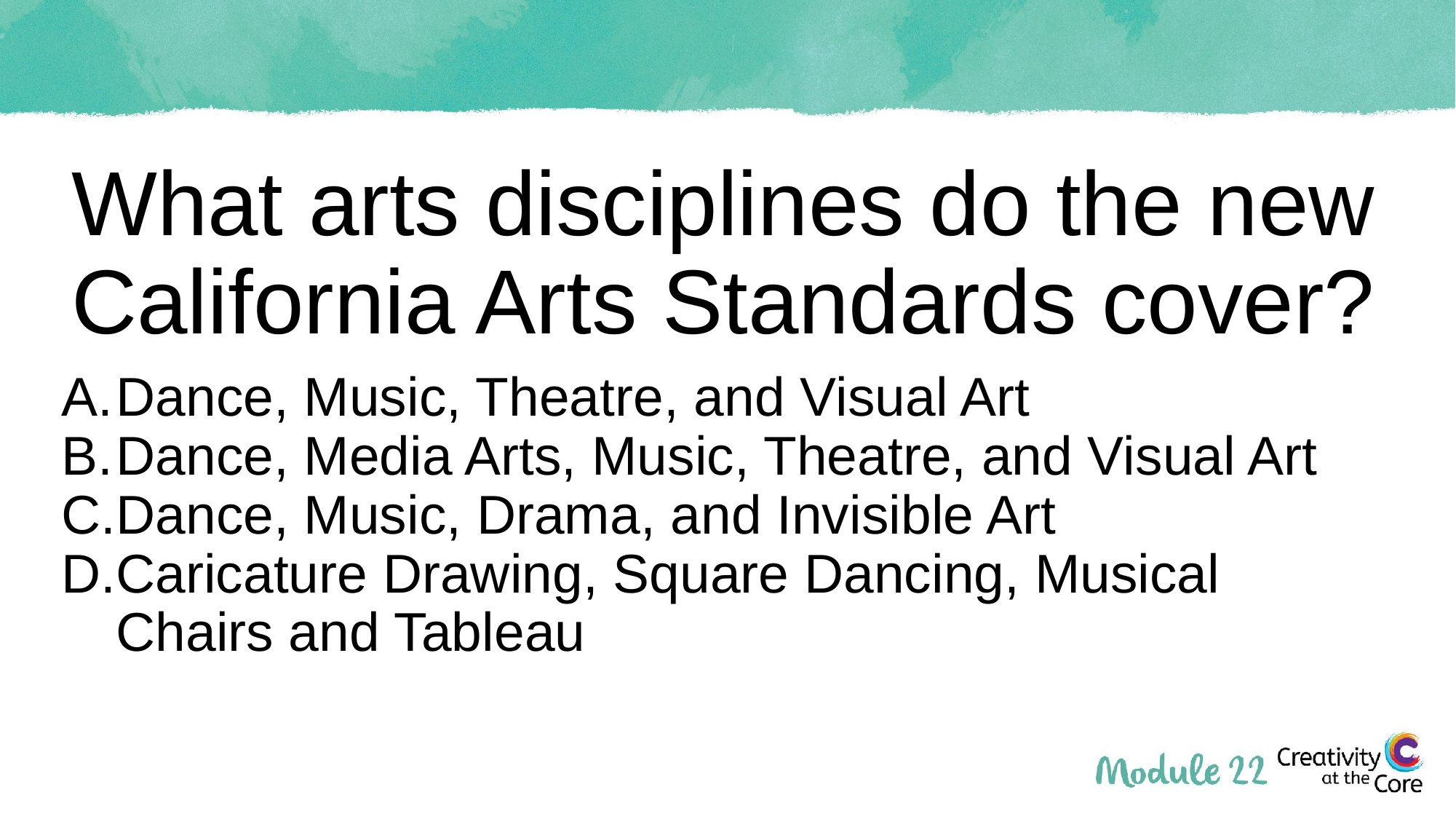

# What arts disciplines do the new California Arts Standards cover?
Dance, Music, Theatre, and Visual Art
Dance, Media Arts, Music, Theatre, and Visual Art
Dance, Music, Drama, and Invisible Art
Caricature Drawing, Square Dancing, Musical Chairs and Tableau